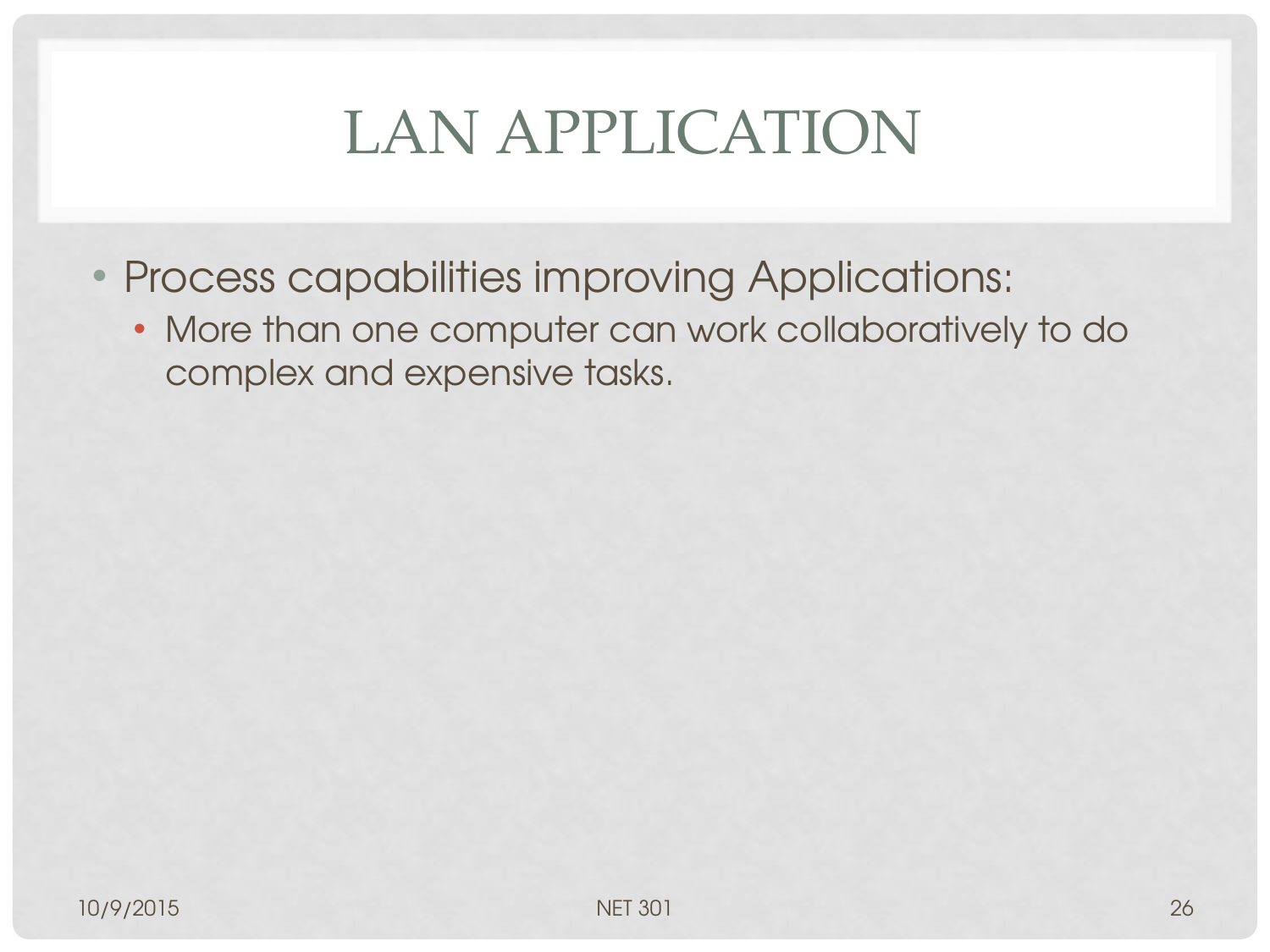

# Lan application
Process capabilities improving Applications:
More than one computer can work collaboratively to do complex and expensive tasks.
10/9/2015
NET 301
26